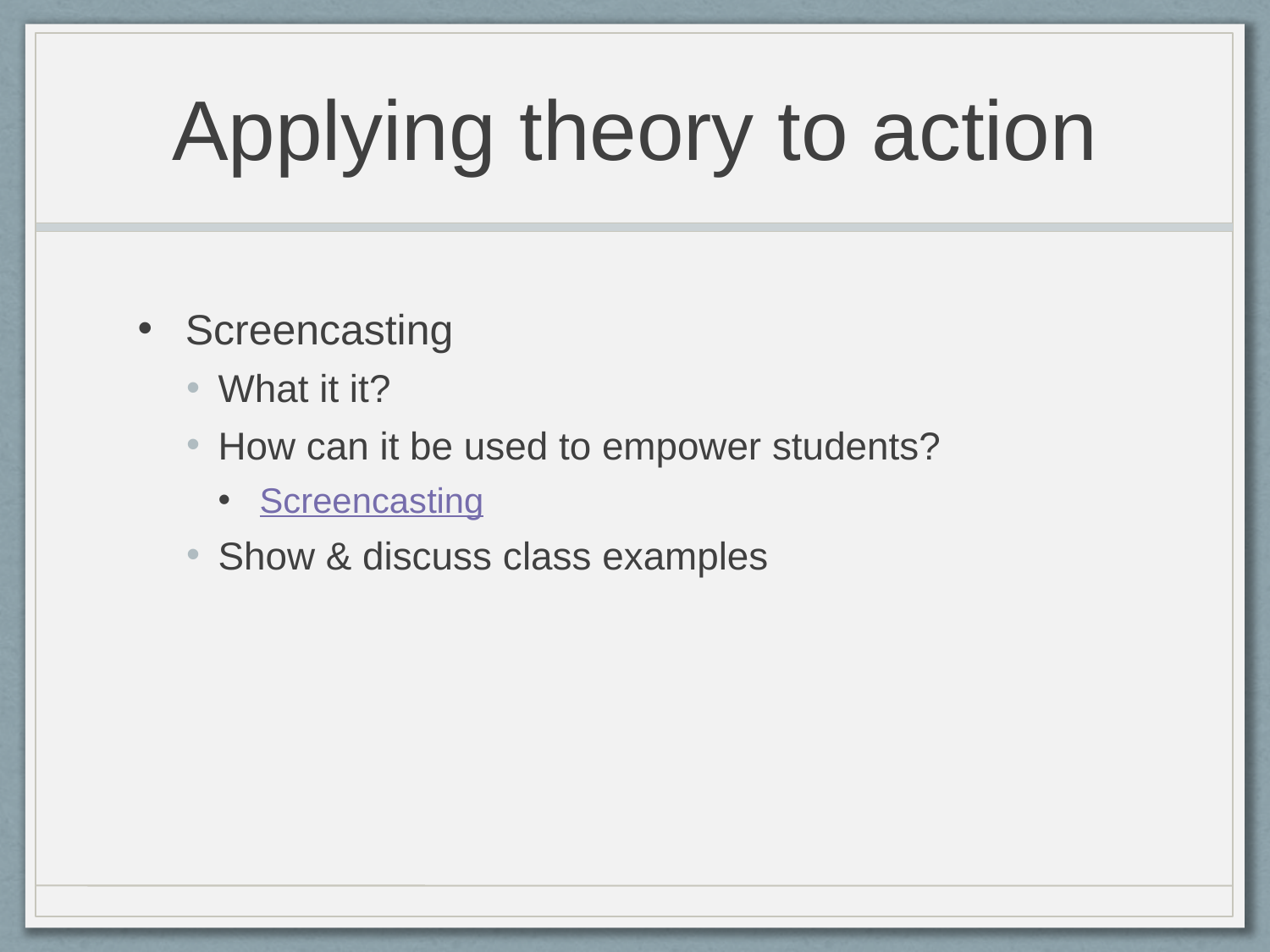

# Applying theory to action
Screencasting
What it it?
How can it be used to empower students?
 Screencasting
Show & discuss class examples